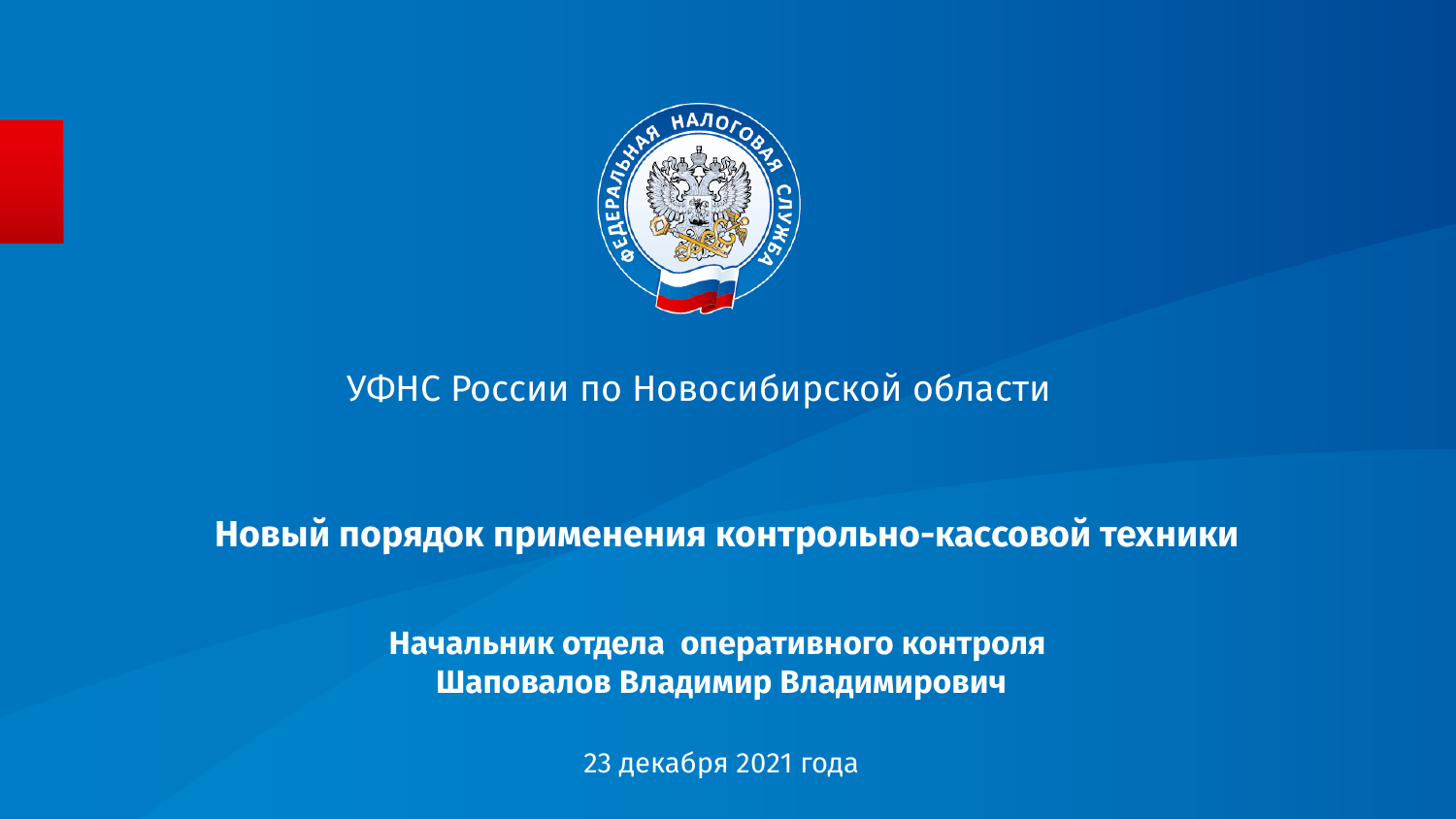

УФНС России по Новосибирской области
# Новый порядок применения контрольно-кассовой техники
Начальник отдела  оперативного контроля
Шаповалов Владимир Владимирович

23 декабря 2021 года